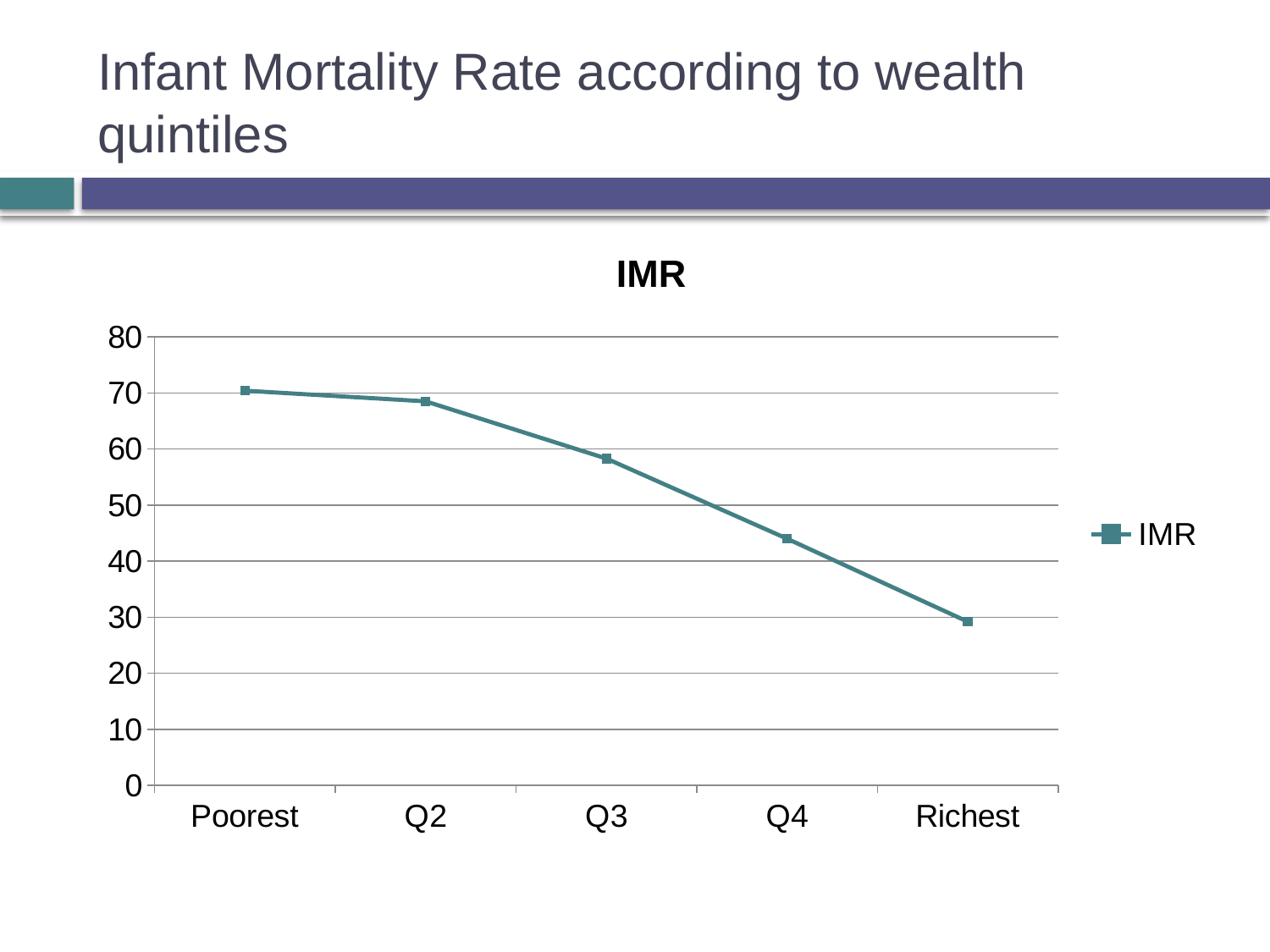

# Infant Mortality Rate according to wealth quintiles

### Chart:

| Category | IMR |
|---|---|
| Poorest | 70.4 |
| Q2 | 68.5 |
| Q3 | 58.3 |
| Q4 | 44.0 |
| Richest | 29.2 |